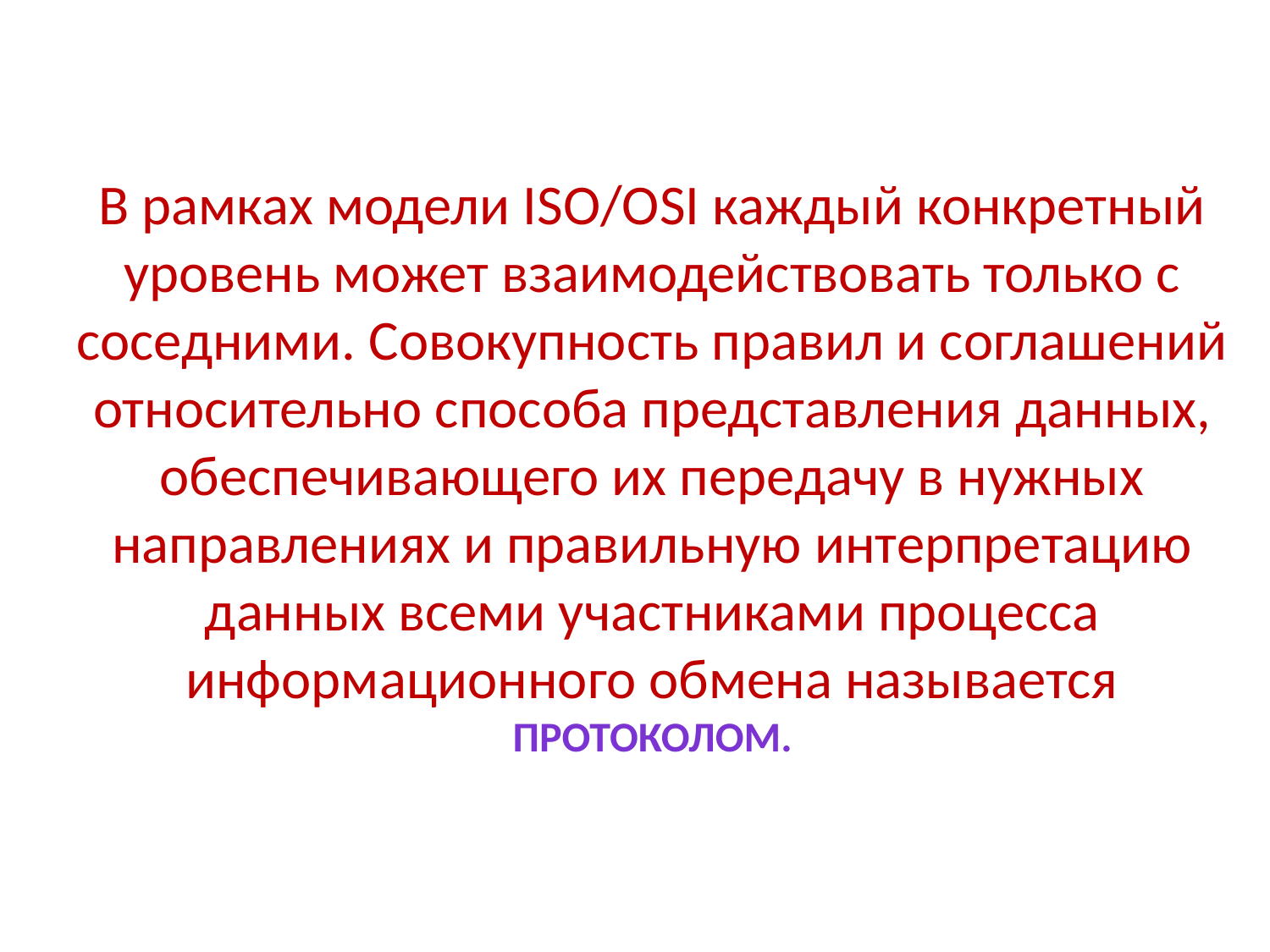

В рамках модели ISO/OSI каждый конкретный уровень может взаимодействовать только с соседними. Совокупность правил и соглашений относительно способа представления данных, обеспечивающего их передачу в нужных направлениях и правильную интерпретацию данных всеми участниками процесса информационного обмена называется протоколом.